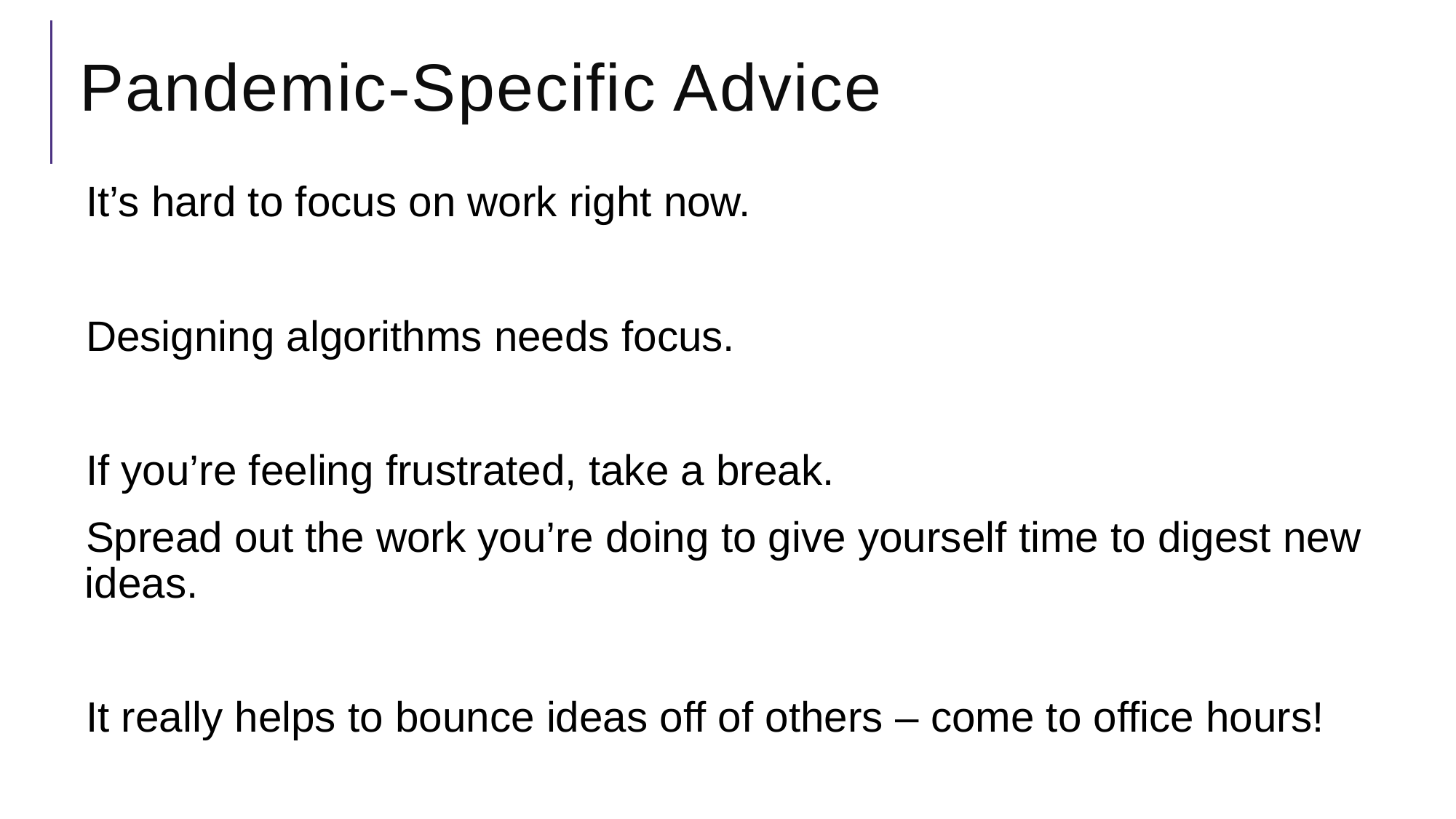

# Pandemic-Specific Advice
It’s hard to focus on work right now.

Designing algorithms needs focus.

If you’re feeling frustrated, take a break.
Spread out the work you’re doing to give yourself time to digest new ideas.

It really helps to bounce ideas off of others – come to office hours!